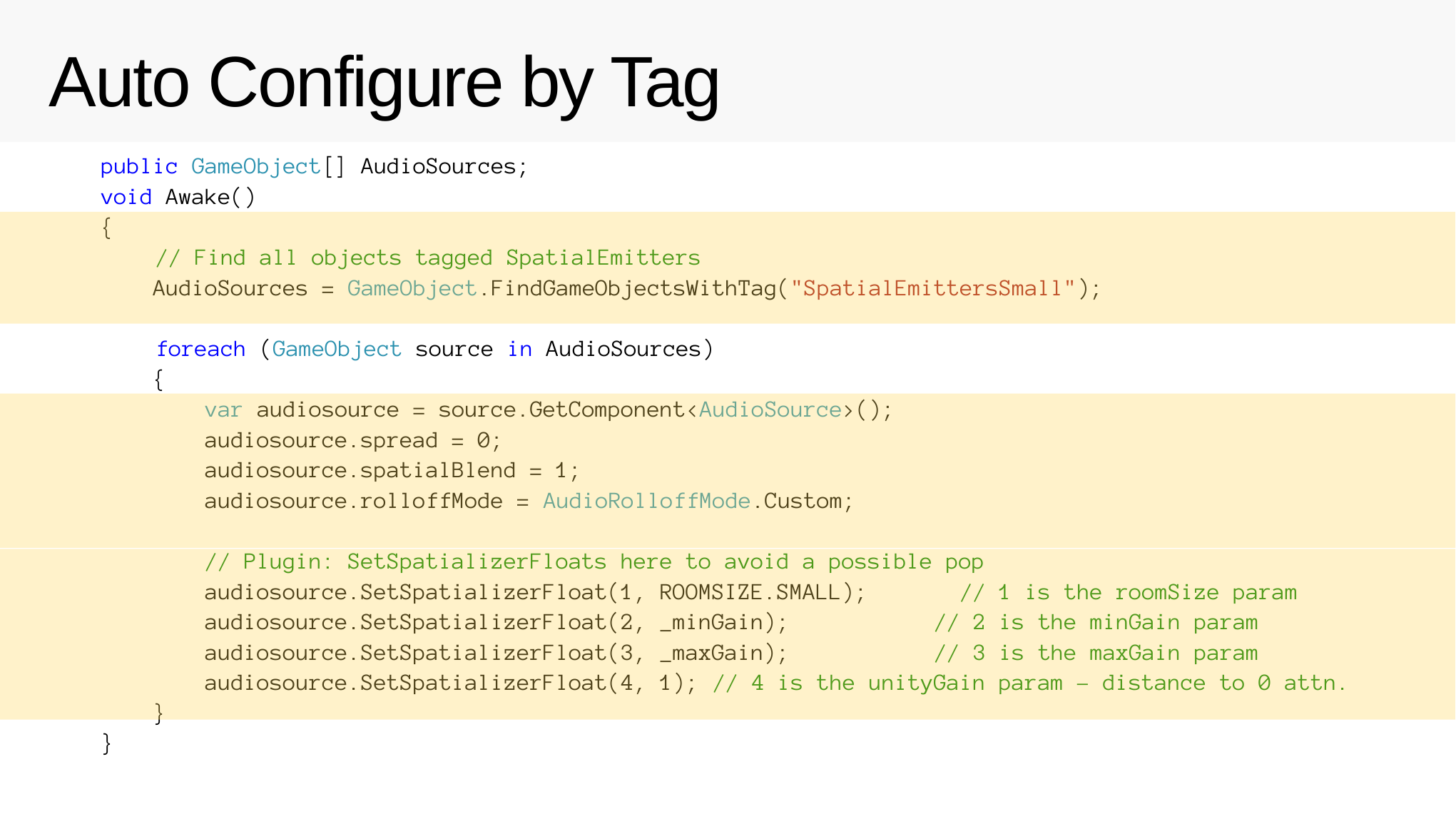

# Auto Configure by Tag
    public GameObject[] AudioSources;
    void Awake()
    {
	// Find all objects tagged SpatialEmitters
        AudioSources = GameObject.FindGameObjectsWithTag("SpatialEmittersSmall");

	foreach (GameObject source in AudioSources)
        {
            var audiosource = source.GetComponent<AudioSource>();
            audiosource.spread = 0;
            audiosource.spatialBlend = 1;
            audiosource.rolloffMode = AudioRolloffMode.Custom;

            // Plugin: SetSpatializerFloats here to avoid a possible pop
            audiosource.SetSpatializerFloat(1, ROOMSIZE.SMALL);       // 1 is the roomSize param
            audiosource.SetSpatializerFloat(2, _minGain);           // 2 is the minGain param
            audiosource.SetSpatializerFloat(3, _maxGain);           // 3 is the maxGain param
            audiosource.SetSpatializerFloat(4, 1); // 4 is the unityGain param – distance to 0 attn.
        }
    }